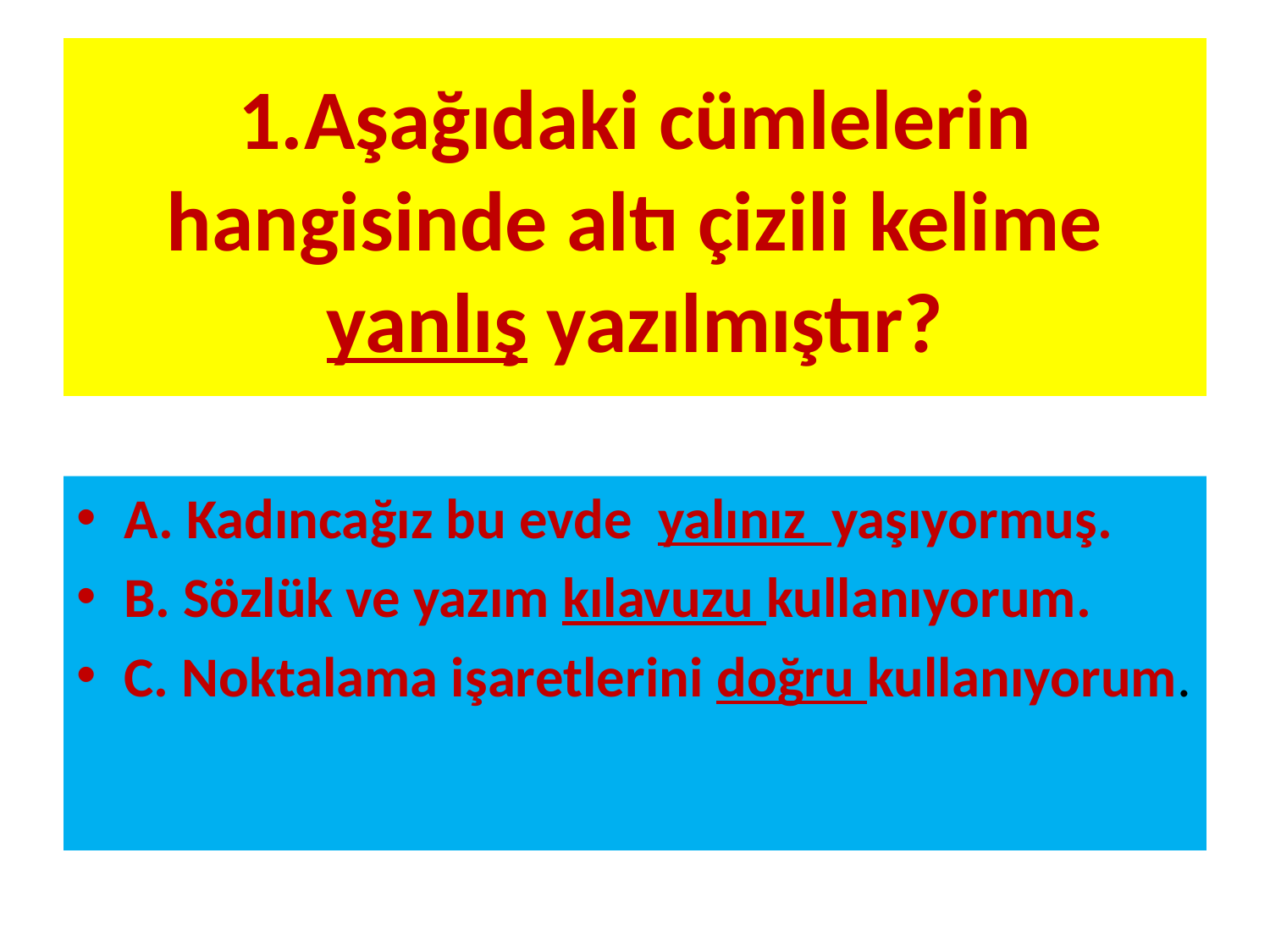

# 1.Aşağıdaki cümlelerin hangisinde altı çizili kelime yanlış yazılmıştır?
A. Kadıncağız bu evde  yalınız  yaşıyormuş.
B. Sözlük ve yazım kılavuzu kullanıyorum.
C. Noktalama işaretlerini doğru kullanıyorum.